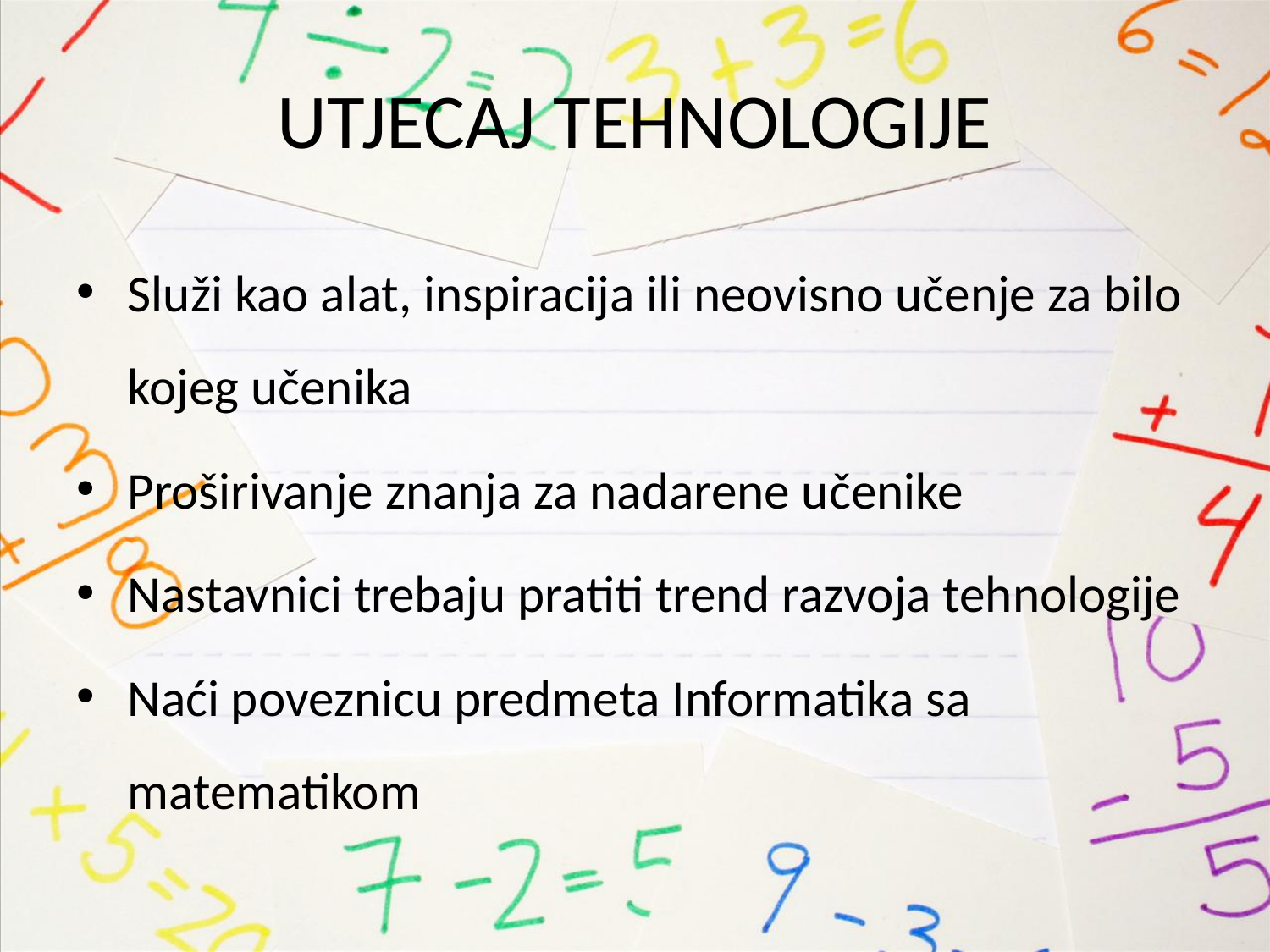

# UTJECAJ TEHNOLOGIJE
Služi kao alat, inspiracija ili neovisno učenje za bilo kojeg učenika
Proširivanje znanja za nadarene učenike
Nastavnici trebaju pratiti trend razvoja tehnologije
Naći poveznicu predmeta Informatika sa matematikom